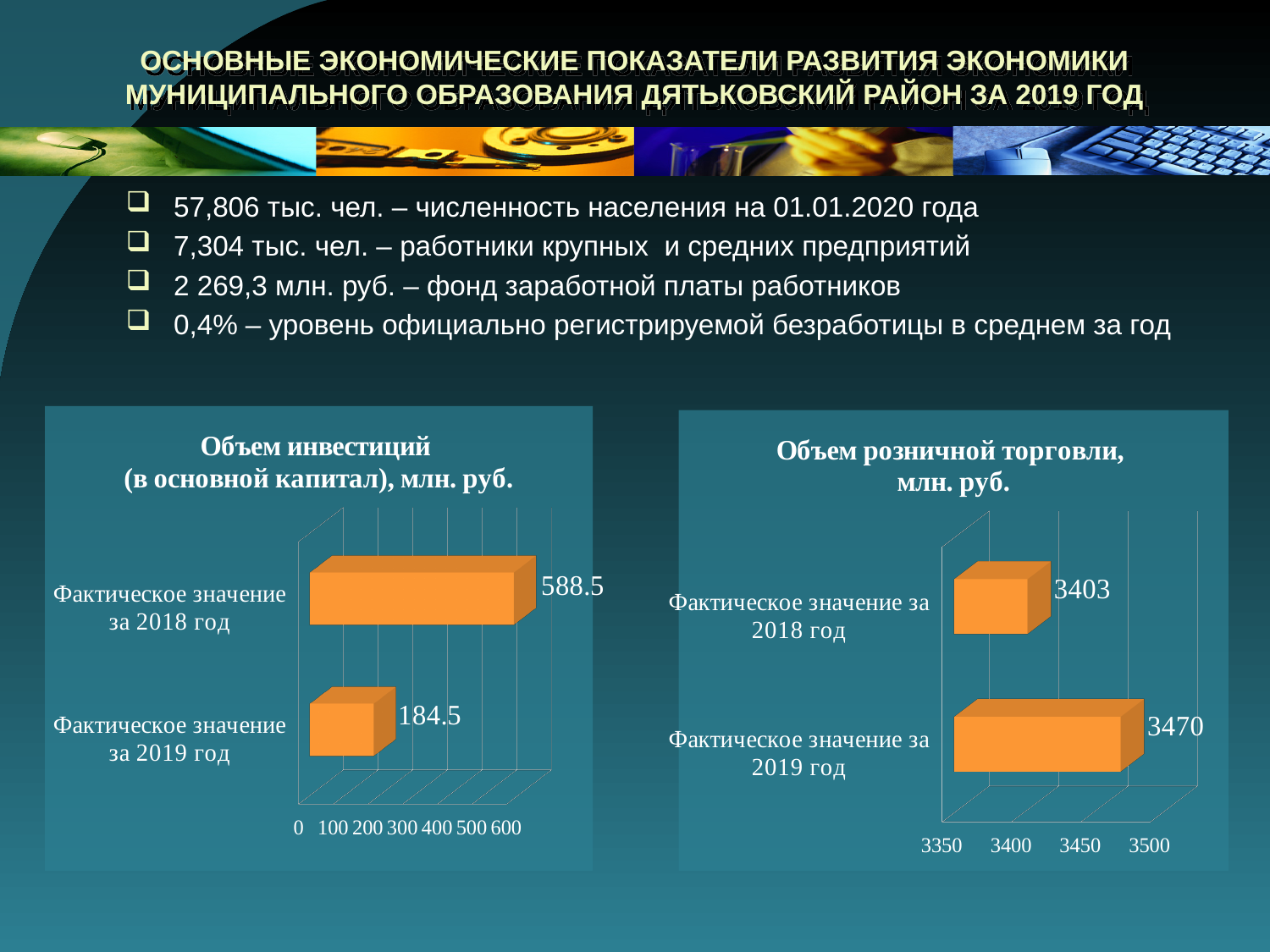

# ОСНОВНЫЕ ЭКОНОМИЧЕСКИЕ ПОКАЗАТЕЛИ РАЗВИТИЯ ЭКОНОМИКИ МУНИЦИПАЛЬНОГО ОБРАЗОВАНИЯ ДЯТЬКОВСКИЙ РАЙОН ЗА 2019 ГОД
57,806 тыс. чел. – численность населения на 01.01.2020 года
7,304 тыс. чел. – работники крупных  и средних предприятий
2 269,3 млн. руб. – фонд заработной платы работников
0,4% – уровень официально регистрируемой безработицы в среднем за год

[unsupported chart]

[unsupported chart]